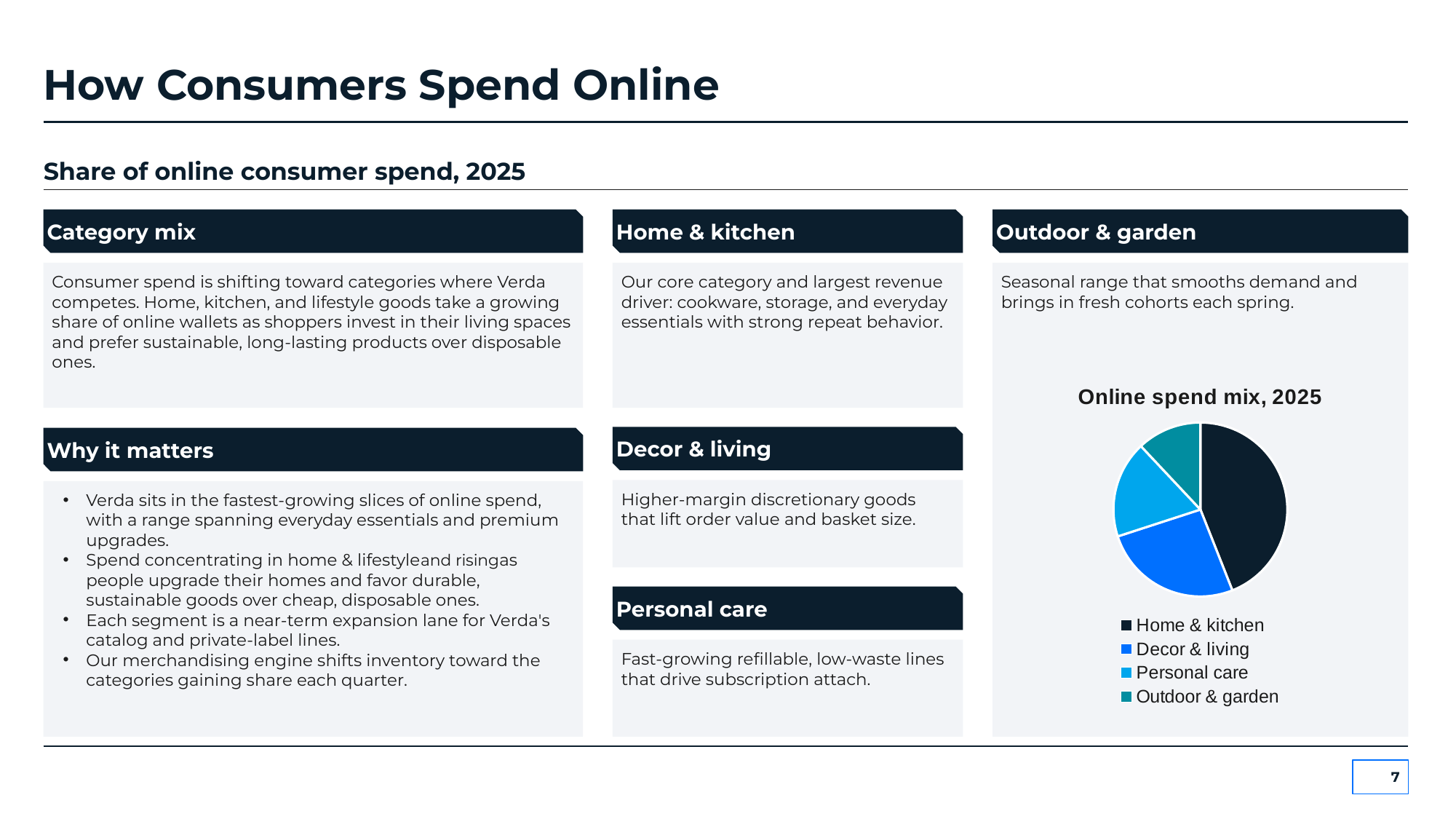

# How Consumers Spend Online
Share of online consumer spend, 2025
Category mix
Home & kitchen
Outdoor & garden
Consumer spend is shifting toward categories where Verda competes. Home, kitchen, and lifestyle goods take a growing share of online wallets as shoppers invest in their living spaces and prefer sustainable, long-lasting products over disposable ones.
Our core category and largest revenue driver: cookware, storage, and everyday essentials with strong repeat behavior.
Seasonal range that smooths demand and brings in fresh cohorts each spring.

### Chart: Online spend mix, 2025

| Category | Share |
|---|---|
| Home & kitchen | 44.0 |
| Decor & living | 26.0 |
| Personal care | 18.0 |
| Outdoor & garden | 12.0 |
Decor & living
Why it matters
Higher-margin discretionary goods that lift order value and basket size.
Verda sits in the fastest-growing slices of online spend, with a range spanning everyday essentials and premium upgrades.
Spend concentrating in home & lifestyleand risingas people upgrade their homes and favor durable, sustainable goods over cheap, disposable ones.
Each segment is a near-term expansion lane for Verda's catalog and private-label lines.
Our merchandising engine shifts inventory toward the categories gaining share each quarter.
Personal care
Fast-growing refillable, low-waste lines that drive subscription attach.
7